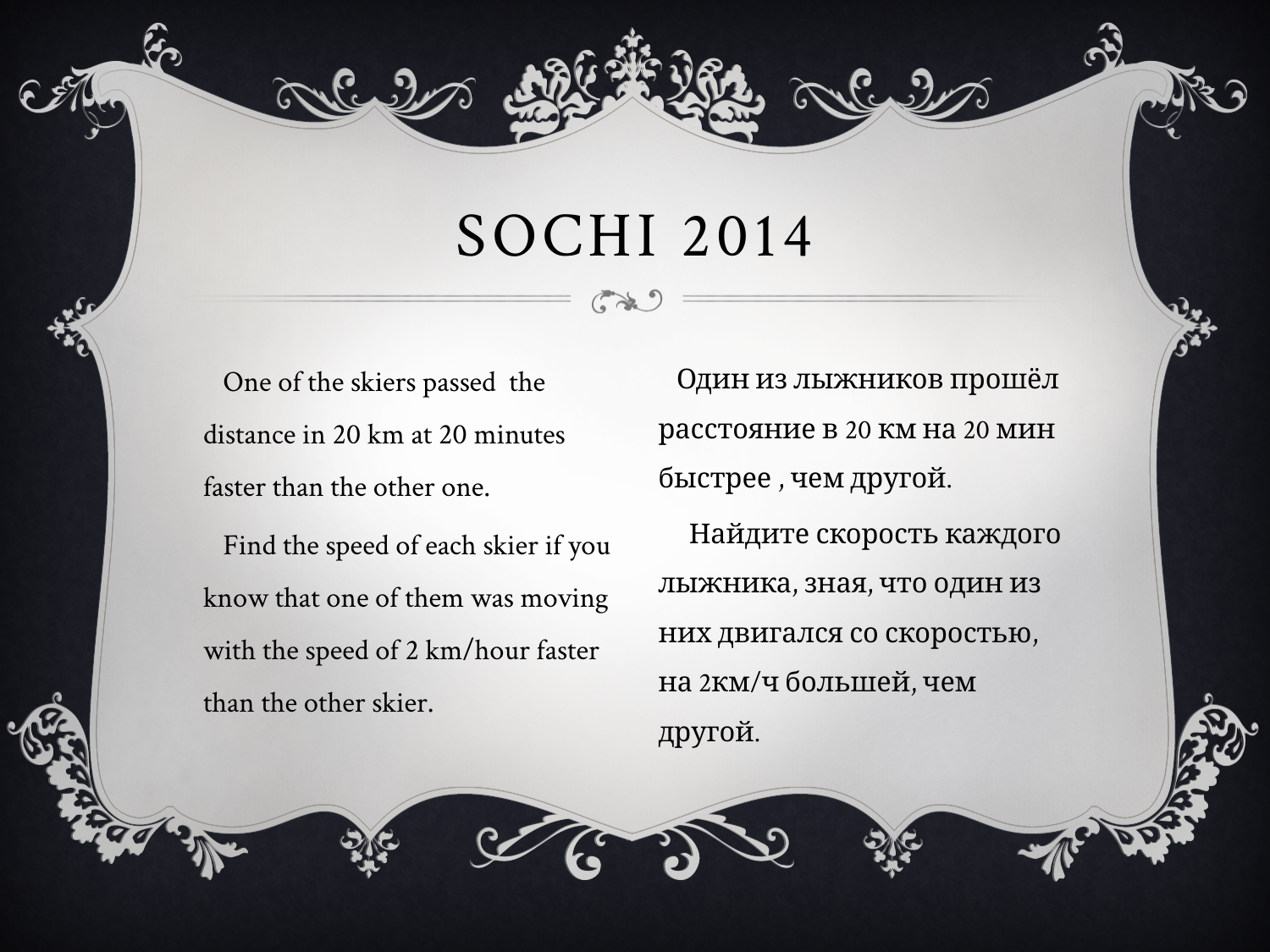

# Sochi 2014
   One of the skiers passed  the distance in 20 km at 20 minutes faster than the other one.
   Find the speed of each skier if you know that one of them was moving with the speed of 2 km/hour faster than the other skier.
   Один из лыжников прошёл расстояние в 20 км на 20 мин быстрее , чем другой.
     Найдите скорость каждого лыжника, зная, что один из них двигался со скоростью, на 2км/ч большей, чем другой.